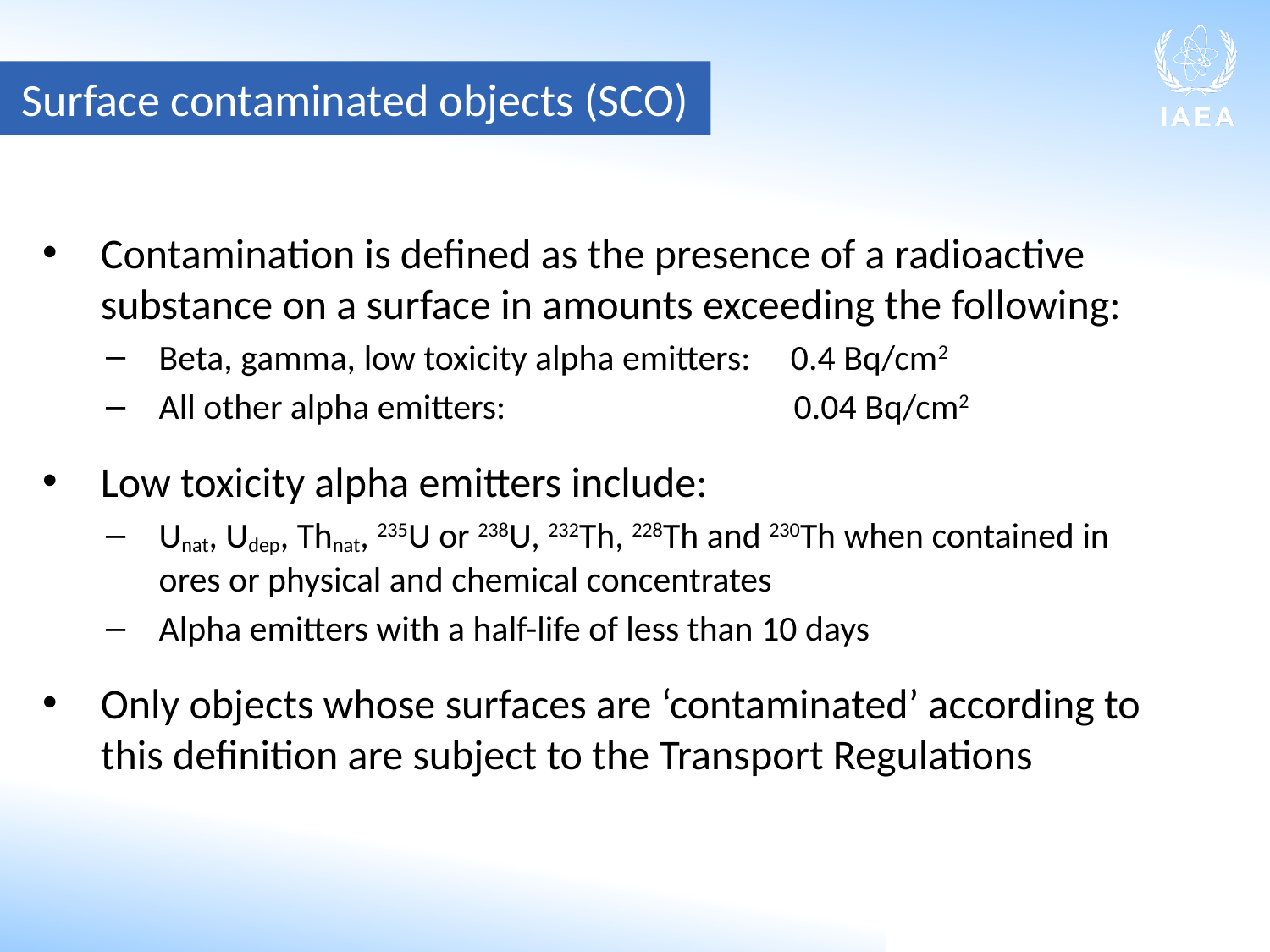

Surface contaminated objects (SCO)

Contamination is defined as the presence of a radioactive substance on a surface in amounts exceeding the following:
Beta, gamma, low toxicity alpha emitters:     0.4 Bq/cm2
All other alpha emitters:		     	0.04 Bq/cm2

Low toxicity alpha emitters include:
Unat, Udep, Thnat, 235U or 238U, 232Th, 228Th and 230Th when contained in ores or physical and chemical concentrates
Alpha emitters with a half-life of less than 10 days

Only objects whose surfaces are ‘contaminated’ according to this definition are subject to the Transport Regulations